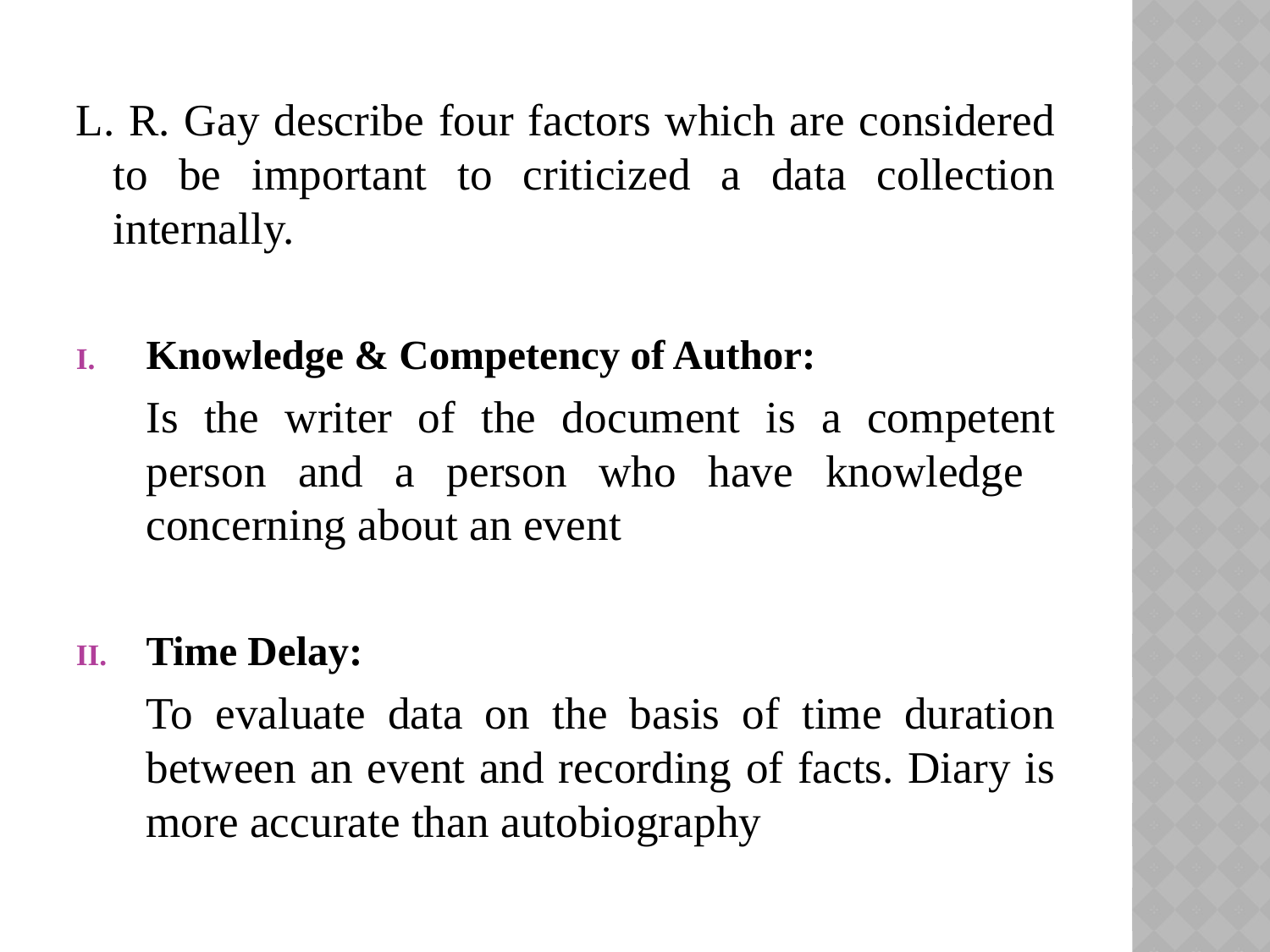

L. R. Gay describe four factors which are considered to be important to criticized a data collection internally.

Knowledge & Competency of Author:
	Is the writer of the document is a competent person and a person who have knowledge  concerning about an event

Time Delay:
	To evaluate data on the basis of time duration between an event and recording of facts. Diary is more accurate than autobiography